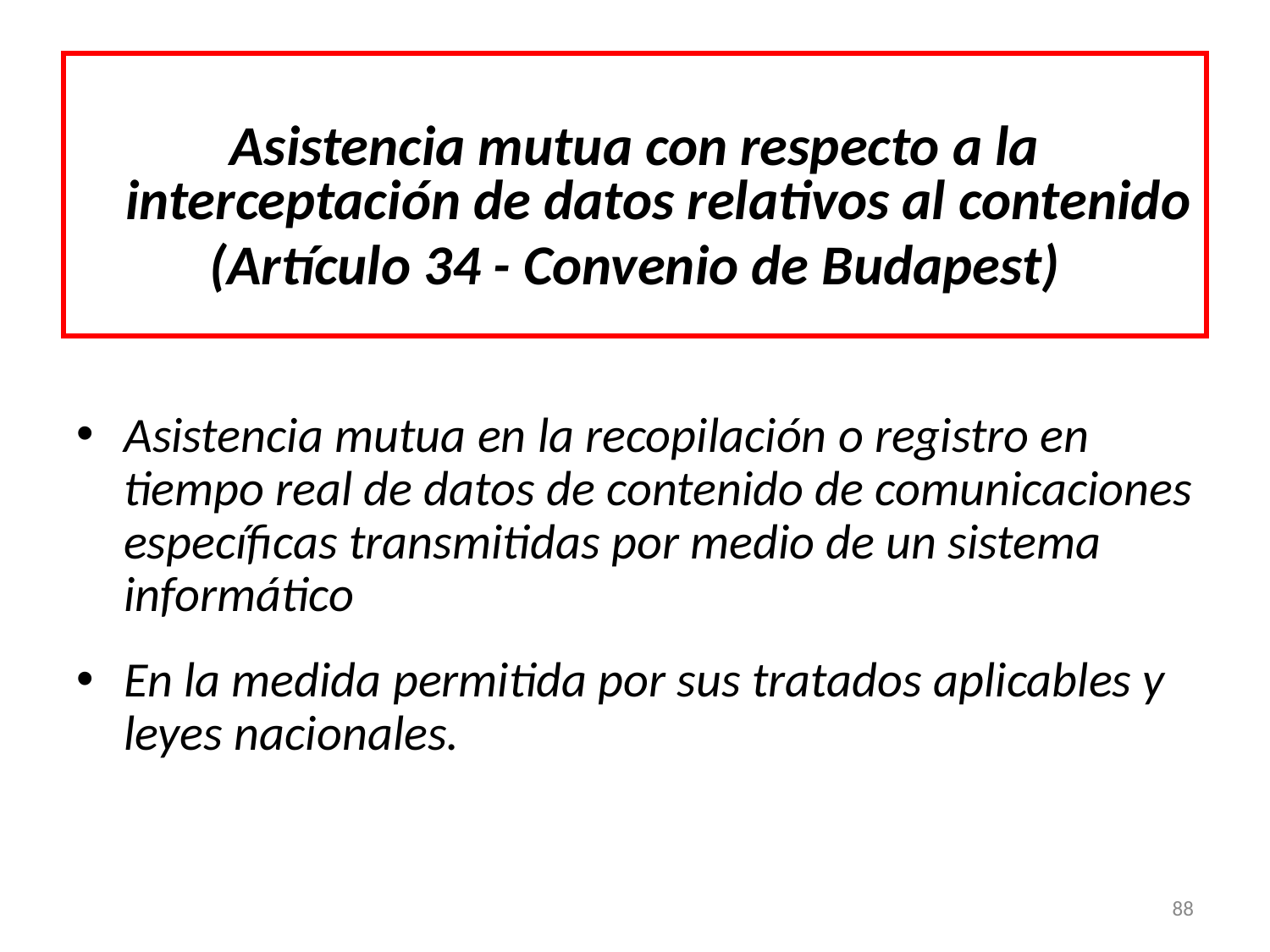

Asistencia mutua con respecto a la interceptación de datos relativos al contenido
(Artículo 34 - Convenio de Budapest)

Asistencia mutua en la recopilación o registro en tiempo real de datos de contenido de comunicaciones específicas transmitidas por medio de un sistema informático
En la medida permitida por sus tratados aplicables y leyes nacionales.
88